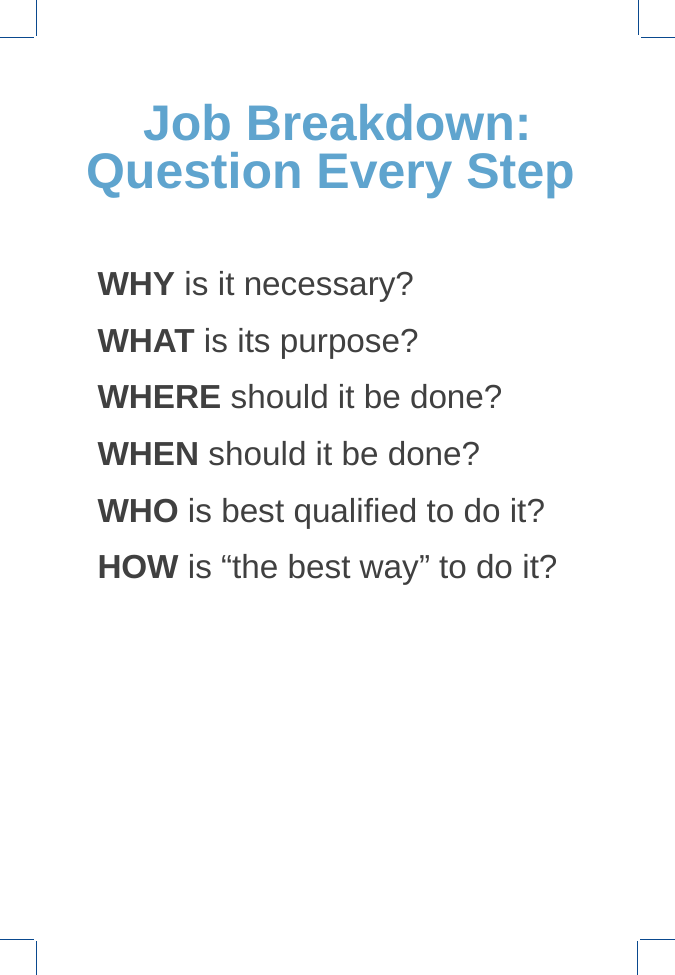

# Job Breakdown: Question Every Step
WHY is it necessary?
WHAT is its purpose?
WHERE should it be done?
WHEN should it be done?
WHO is best qualified to do it?
HOW is “the best way” to do it?